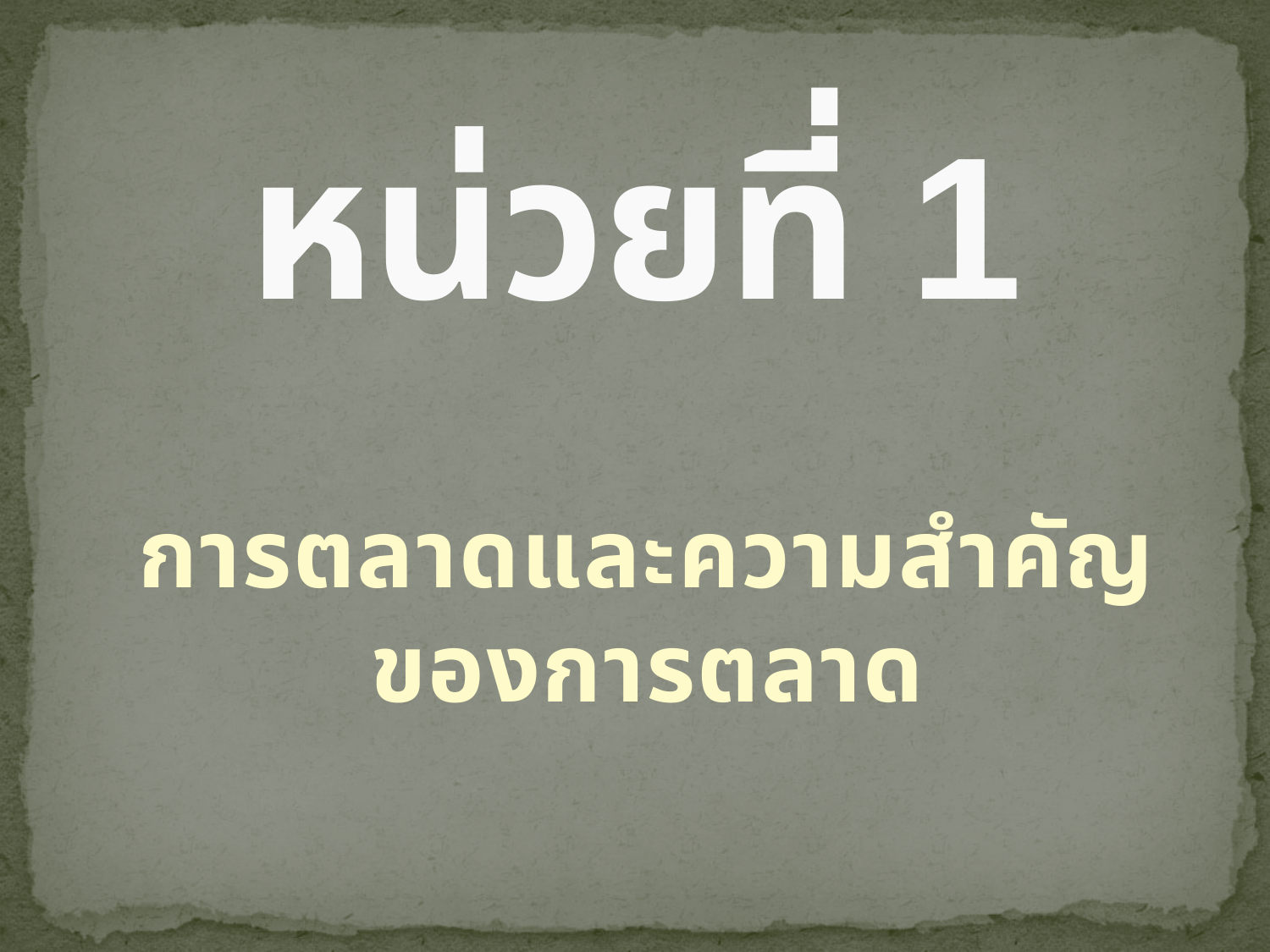

# หน่วยที่ 1
การตลาดและความสำคัญของการตลาด